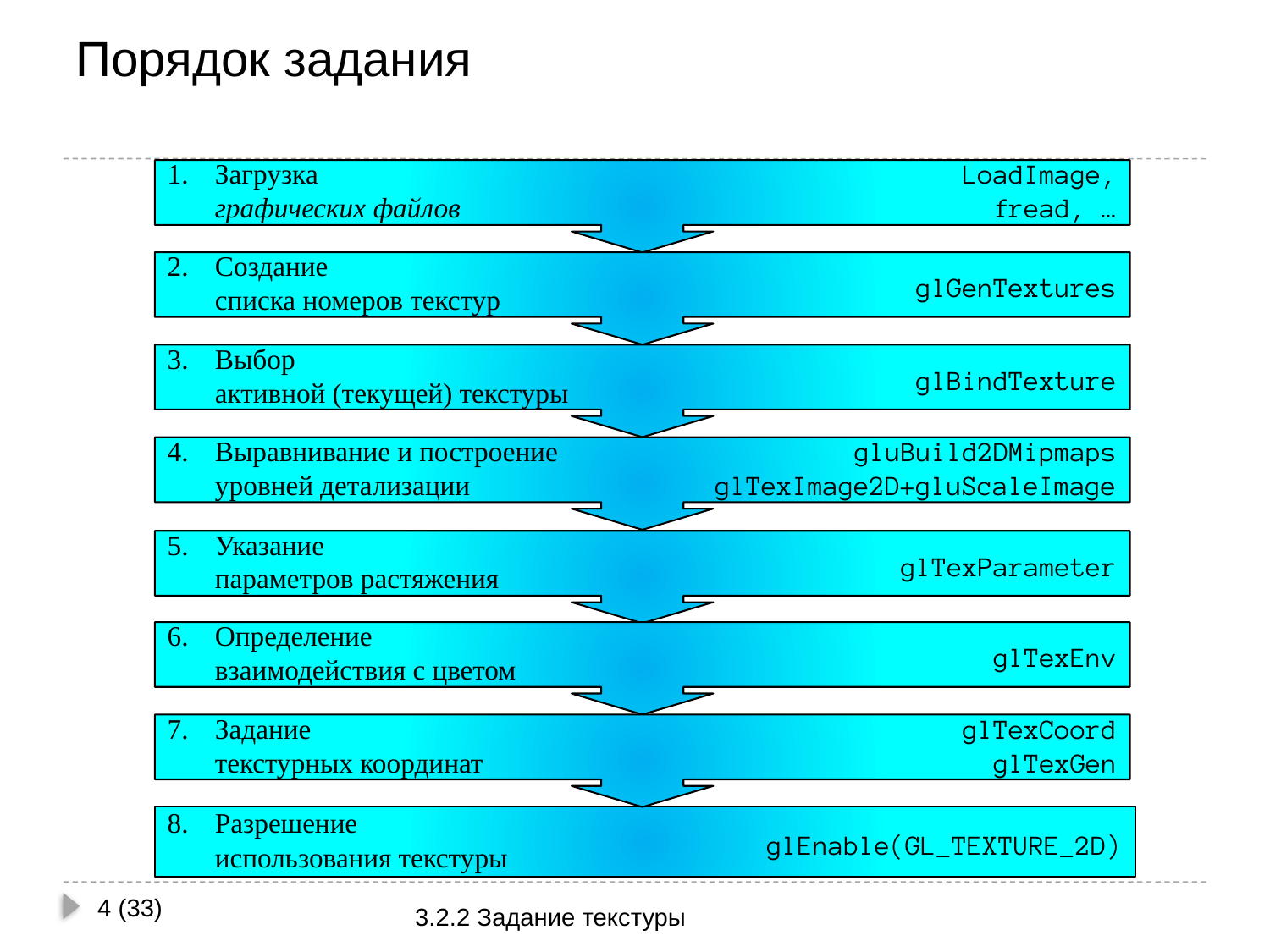

# Порядок задания
Загрузка
графических файлов
LoadImage,
fread, …
Создание
списка номеров текстур

glGenTextures
Выбор
активной (текущей) текстуры

glBindTexture
Выравнивание и построение
уровней детализации
gluBuild2DMipmaps
glTexImage2D+gluScaleImage
Указание
параметров растяжения

glTexParameter
Определение
взаимодействия с цветом

glTexEnv
Задание
текстурных координат
glTexCoord
glTexGen
Разрешение
использования текстуры

glEnable(GL_TEXTURE_2D)
4 (33)
3.2.2 Задание текстуры